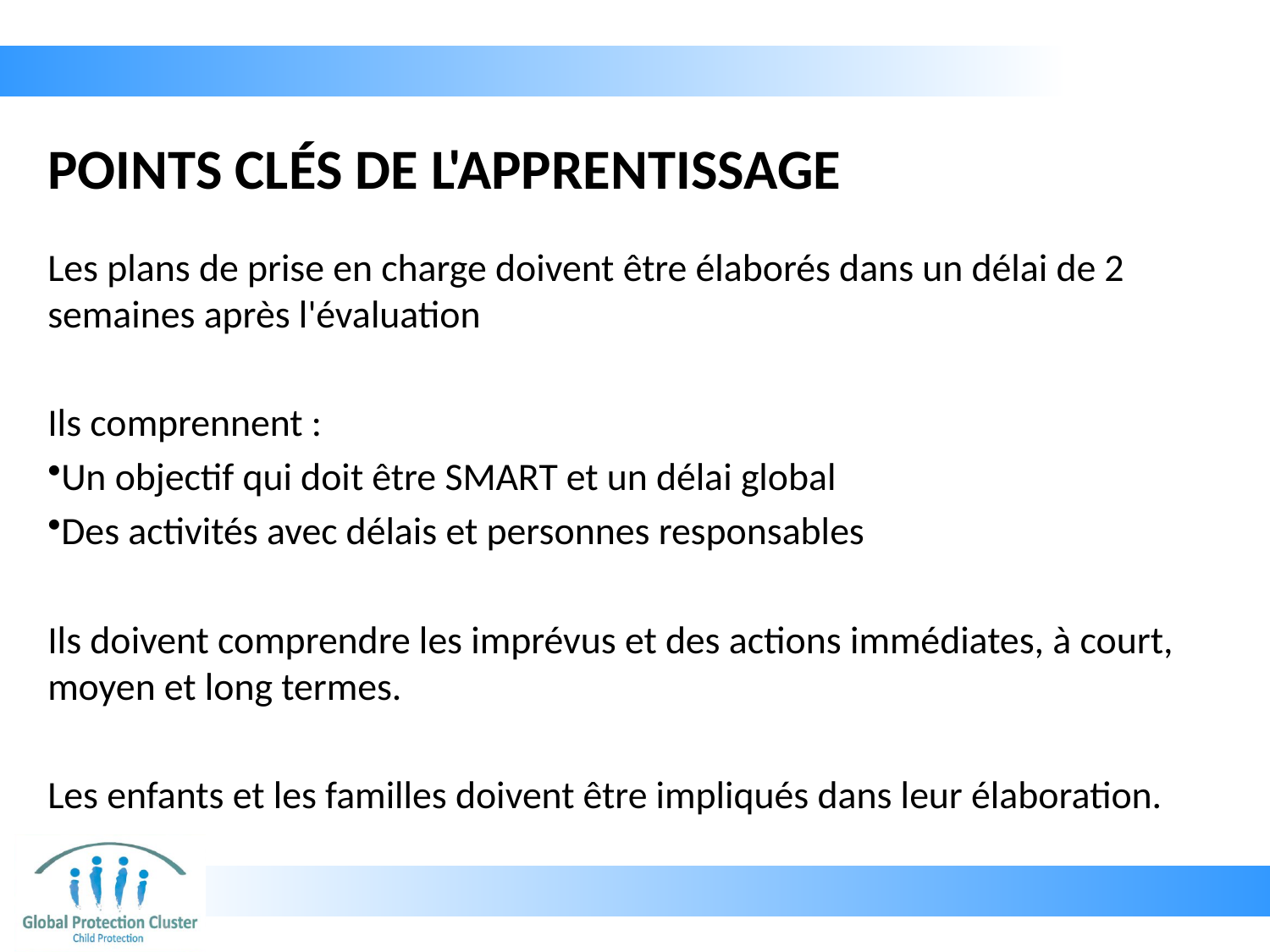

# POINTS CLÉS DE L'APPRENTISSAGE
Les plans de prise en charge doivent être élaborés dans un délai de 2 semaines après l'évaluation

Ils comprennent :
Un objectif qui doit être SMART et un délai global
Des activités avec délais et personnes responsables

Ils doivent comprendre les imprévus et des actions immédiates, à court, moyen et long termes.

Les enfants et les familles doivent être impliqués dans leur élaboration.